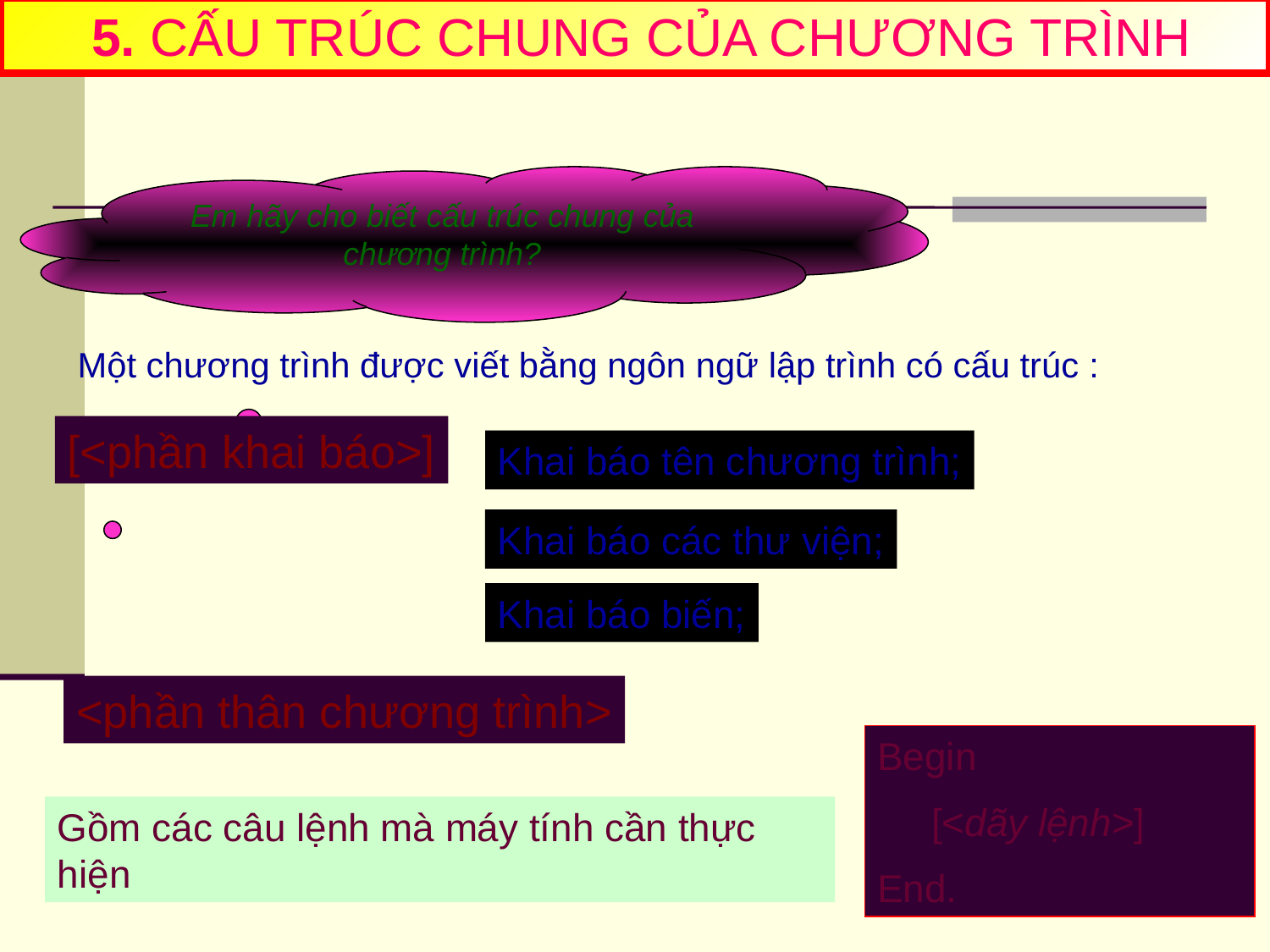

5. CẤU TRÚC CHUNG CỦA CHƯƠNG TRÌNH
Em hãy cho biết cấu trúc chung của chương trình?
Một chương trình được viết bằng ngôn ngữ lập trình có cấu trúc :
[<phần khai báo>]
Khai báo tên chương trình;
Khai báo các thư viện;
Khai báo biến;
<phần thân chương trình>
Begin
     [<dãy lệnh>]
End.
Gồm các câu lệnh mà máy tính cần thực hiện